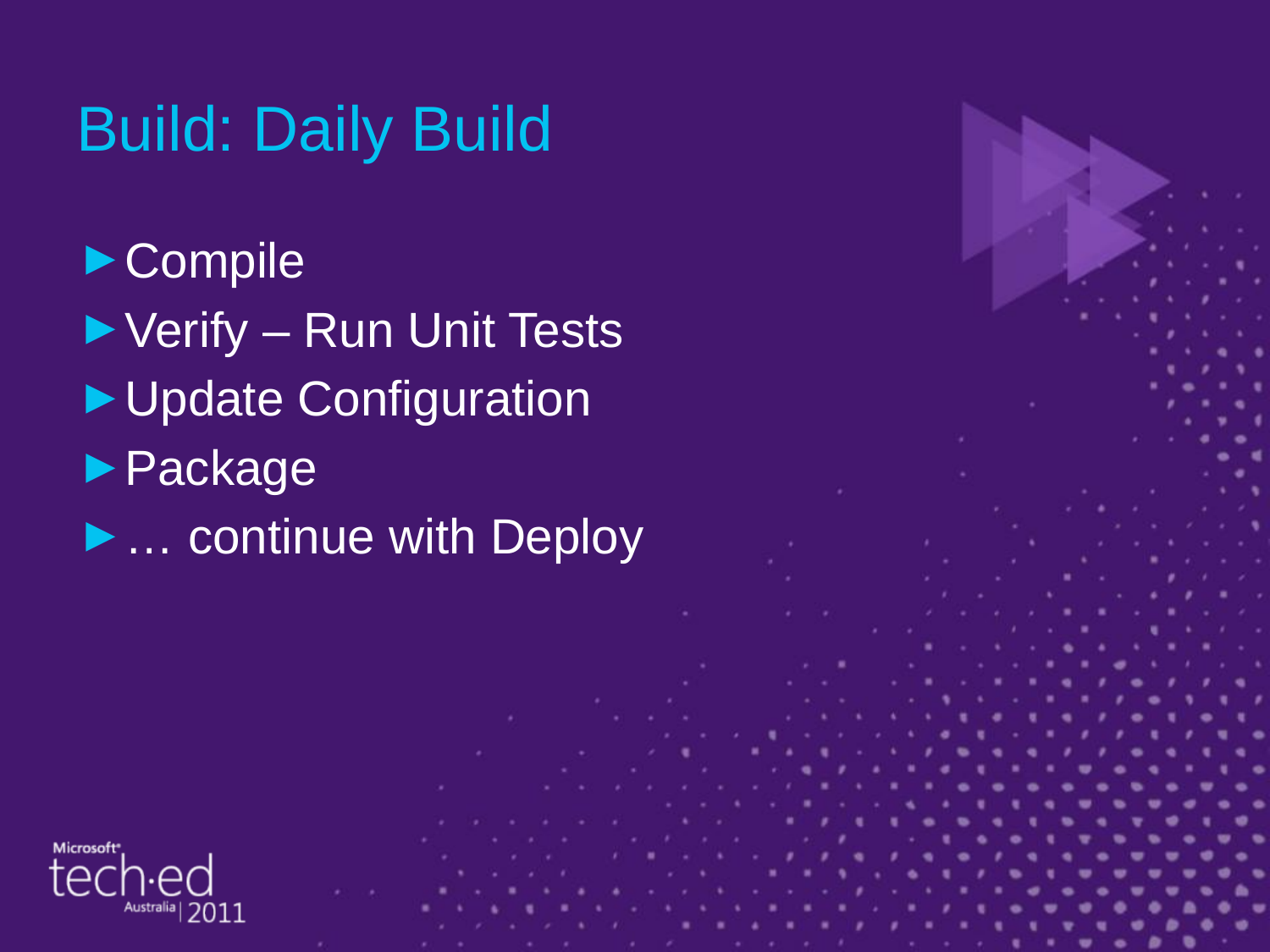

# Build: Daily Build
Compile
Verify – Run Unit Tests
Update Configuration
Package
… continue with Deploy